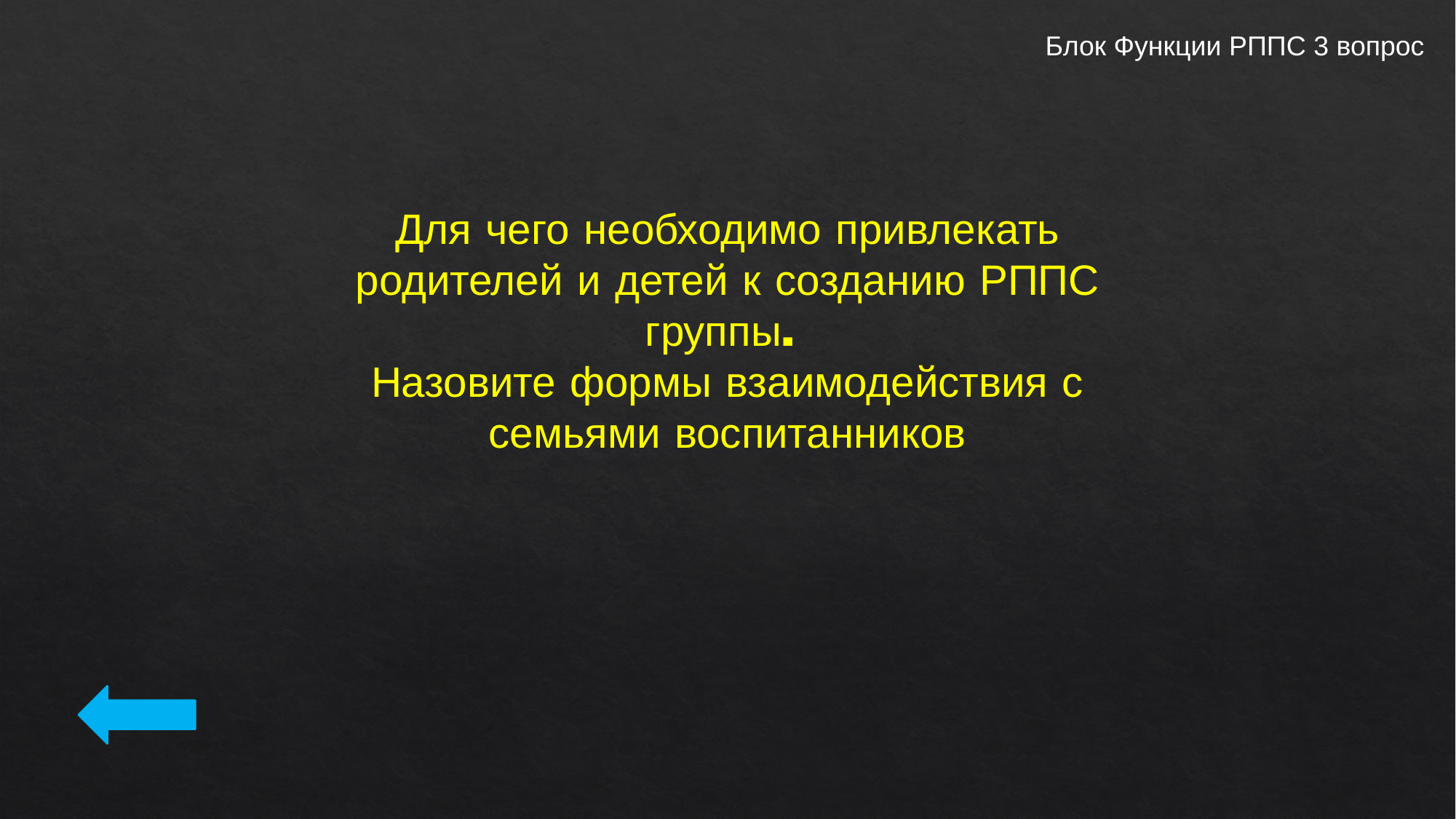

Блок Функции РППС 3 вопрос
Для чего необходимо привлекать родителей и детей к созданию РППС группы.
Назовите формы взаимодействия с семьями воспитанников